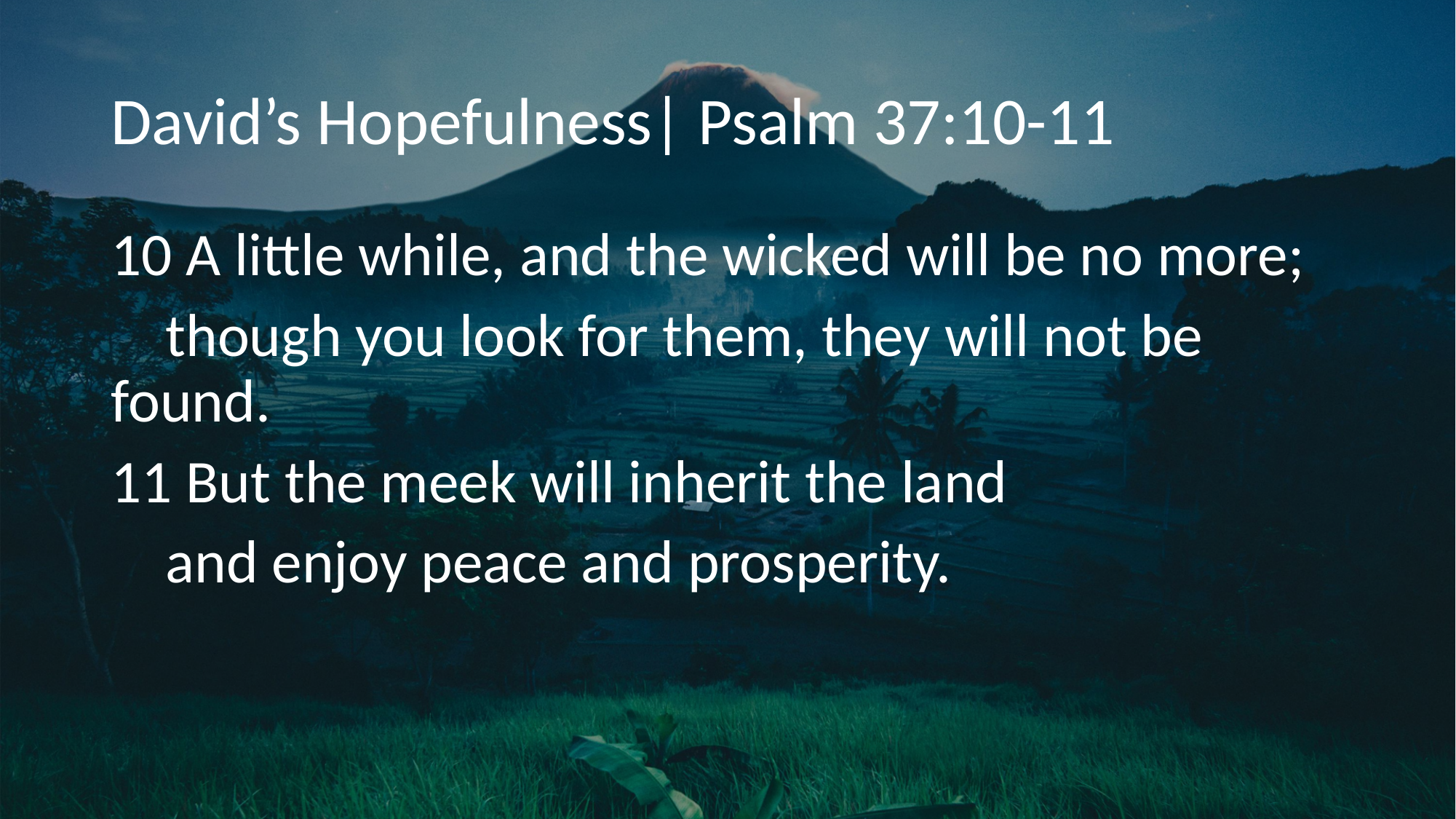

# David’s Hopefulness| Psalm 37:10-11
10 A little while, and the wicked will be no more;
    though you look for them, they will not be found.
11 But the meek will inherit the land
    and enjoy peace and prosperity.